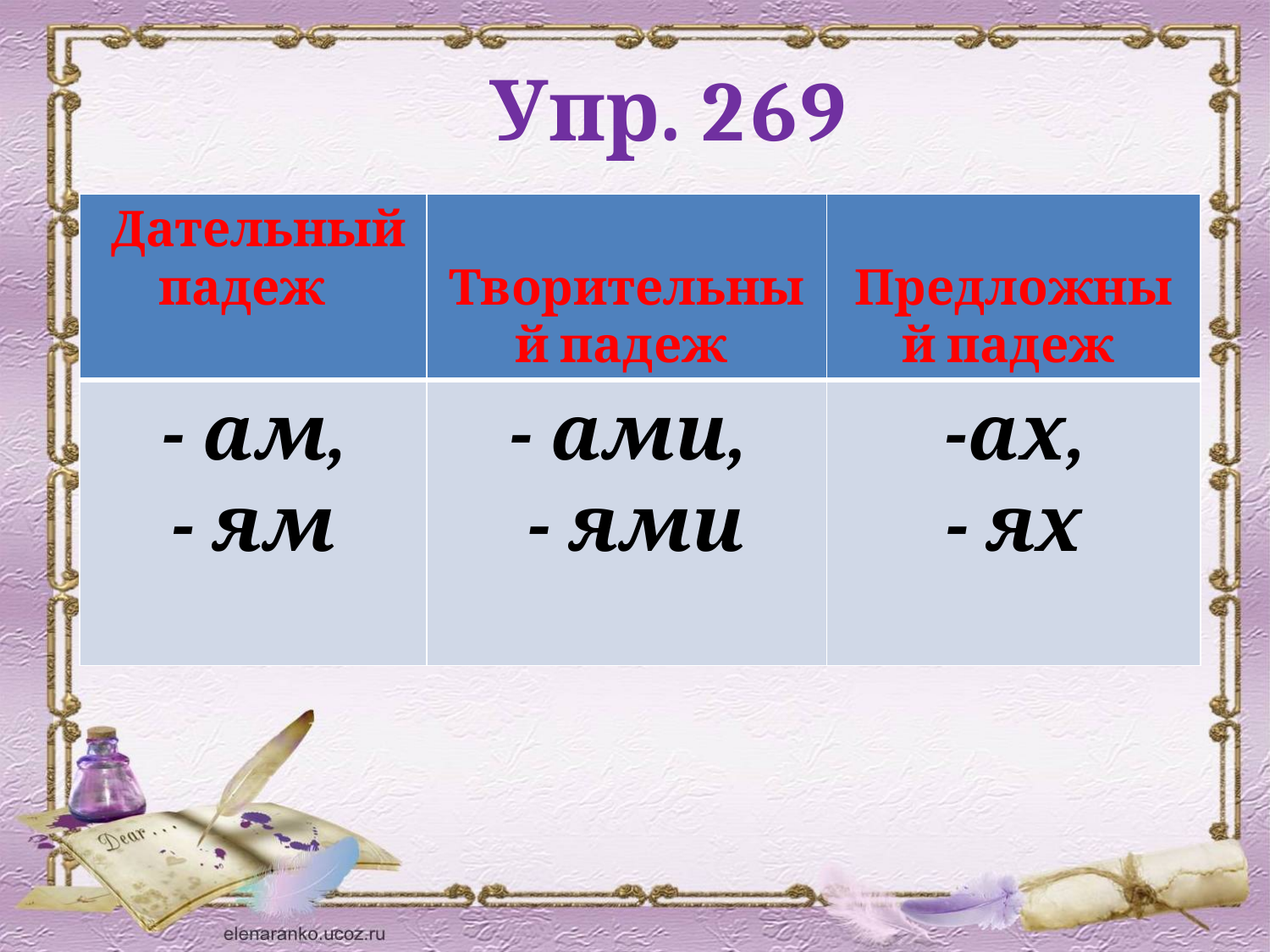

Упр. 269
| Дательный падеж | Творительный падеж | Предложный падеж |
| --- | --- | --- |
| - ам, - ям | - ами, - ями | -ах, - ях |